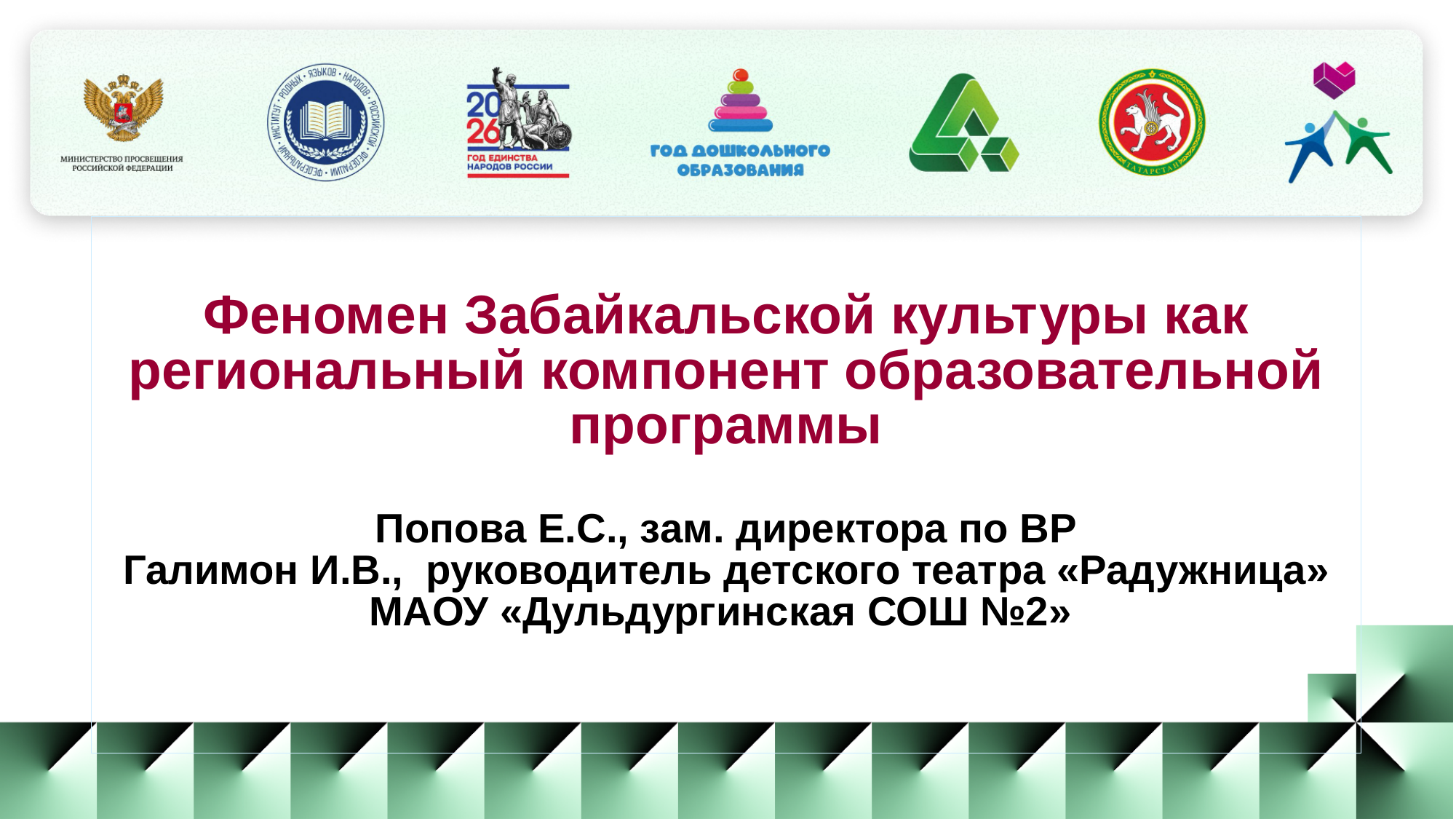

Феномен Забайкальской культуры как региональный компонент образовательной программы
Попова Е.С., зам. директора по ВР
Галимон И.В.,  руководитель детского театра «Радужница» МАОУ «Дульдургинская СОШ №2»